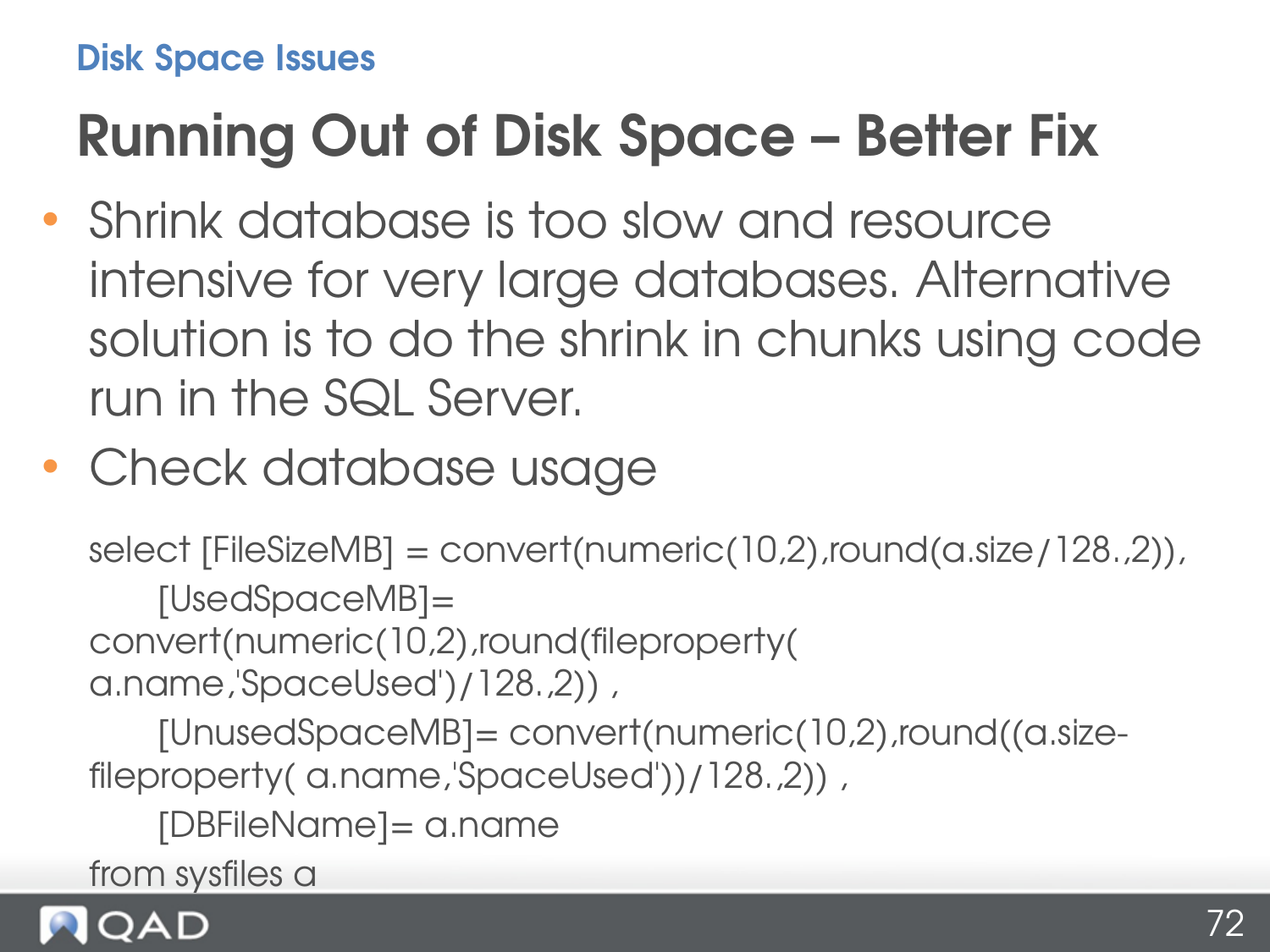

Disk Space Issues
# Running Out of Disk Space – Better Fix
Shrink database is too slow and resource intensive for very large databases. Alternative solution is to do the shrink in chunks using code run in the SQL Server.
Check database usage

	select [FileSizeMB] = convert(numeric(10,2),round(a.size/128.,2)),
	       [UsedSpaceMB]= convert(numeric(10,2),round(fileproperty( a.name,'SpaceUsed')/128.,2)) ,
	       [UnusedSpaceMB]= convert(numeric(10,2),round((a.size-fileproperty( a.name,'SpaceUsed'))/128.,2)) ,
	       [DBFileName]= a.name
	from sysfiles a
72